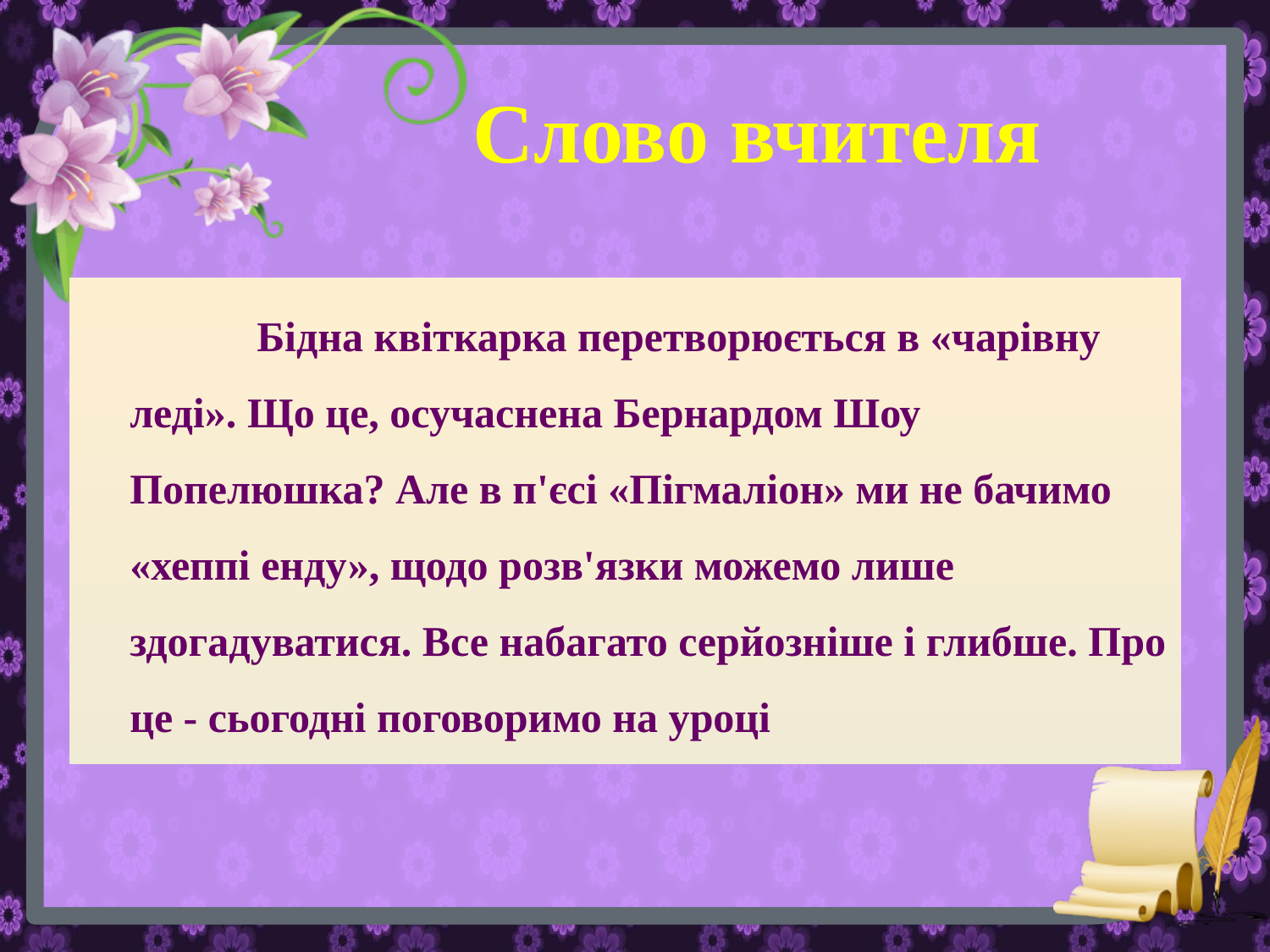

# Слово вчителя
		Бідна квіткарка перетворюється в «чарівну леді». Що це, осучаснена Бернардом Шоу Попелюшка? Але в п'єсі «Пігмаліон» ми не бачимо «хеппі енду», щодо розв'язки можемо лише здогадуватися. Все набагато серйозніше і глибше. Про це - сьогодні поговоримо на уроці